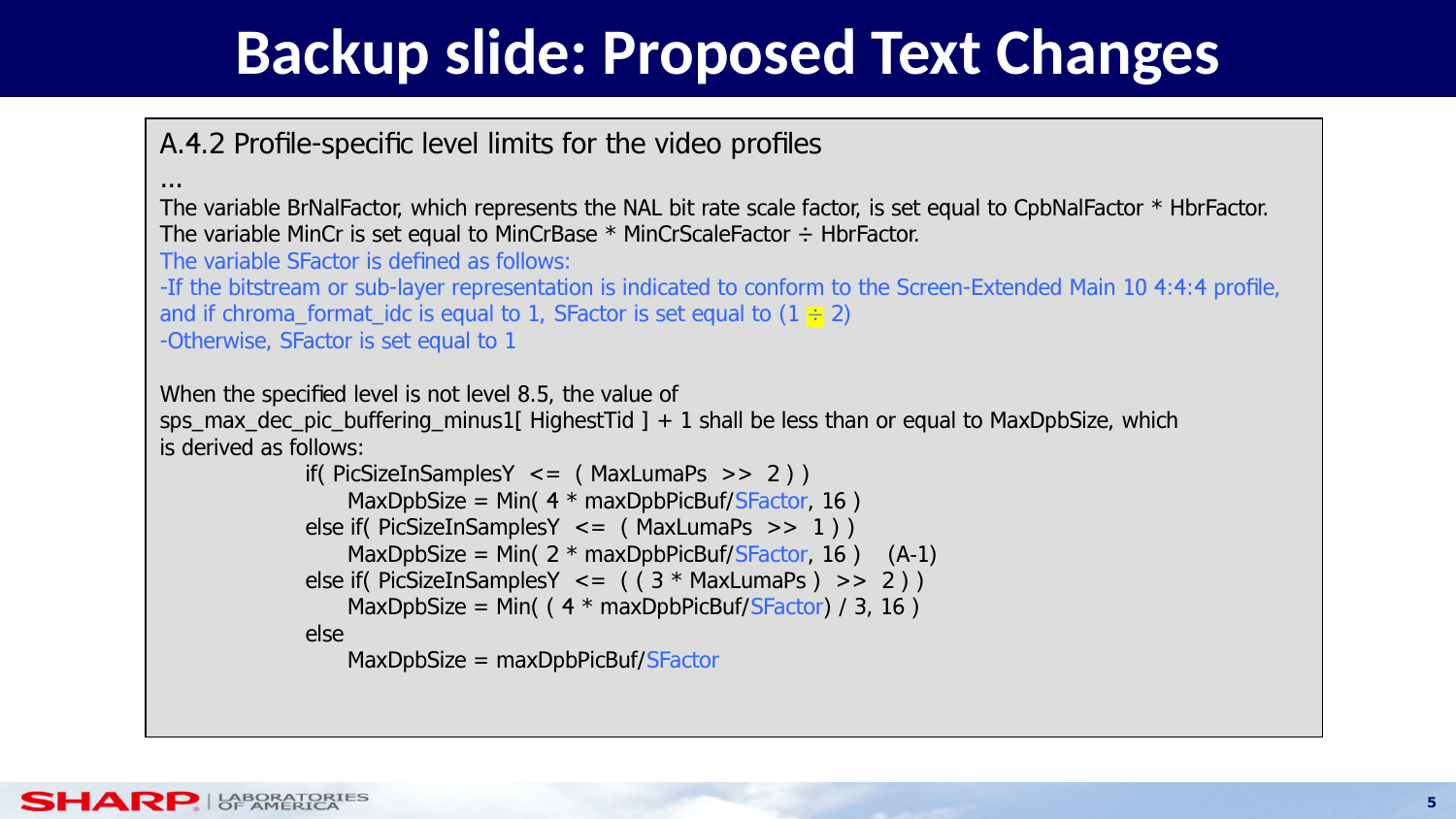

Backup slide: Proposed Text Changes

A.4.2 Profile-specific level limits for the video profiles
…
The variable BrNalFactor, which represents the NAL bit rate scale factor, is set equal to CpbNalFactor * HbrFactor.
The variable MinCr is set equal to MinCrBase * MinCrScaleFactor ÷ HbrFactor.
The variable SFactor is defined as follows:
-If the bitstream or sub-layer representation is indicated to conform to the Screen-Extended Main 10 4:4:4 profile,
and if chroma_format_idc is equal to 1, SFactor is set equal to (1 ÷ 2)
-Otherwise, SFactor is set equal to 1

When the specified level is not level 8.5, the value of
sps_max_dec_pic_buffering_minus1[ HighestTid ] + 1 shall be less than or equal to MaxDpbSize, which
is derived as follows:
	if( PicSizeInSamplesY  <=  ( MaxLumaPs  >>  2 ) )
	      MaxDpbSize = Min( 4 * maxDpbPicBuf/SFactor, 16 )
	else if( PicSizeInSamplesY  <=  ( MaxLumaPs  >>  1 ) )
	      MaxDpbSize = Min( 2 * maxDpbPicBuf/SFactor, 16 )	(A‑1)
	else if( PicSizeInSamplesY  <=  ( ( 3 * MaxLumaPs )  >>  2 ) )
	      MaxDpbSize = Min( ( 4 * maxDpbPicBuf/SFactor) / 3, 16 )
	else
	      MaxDpbSize = maxDpbPicBuf/SFactor